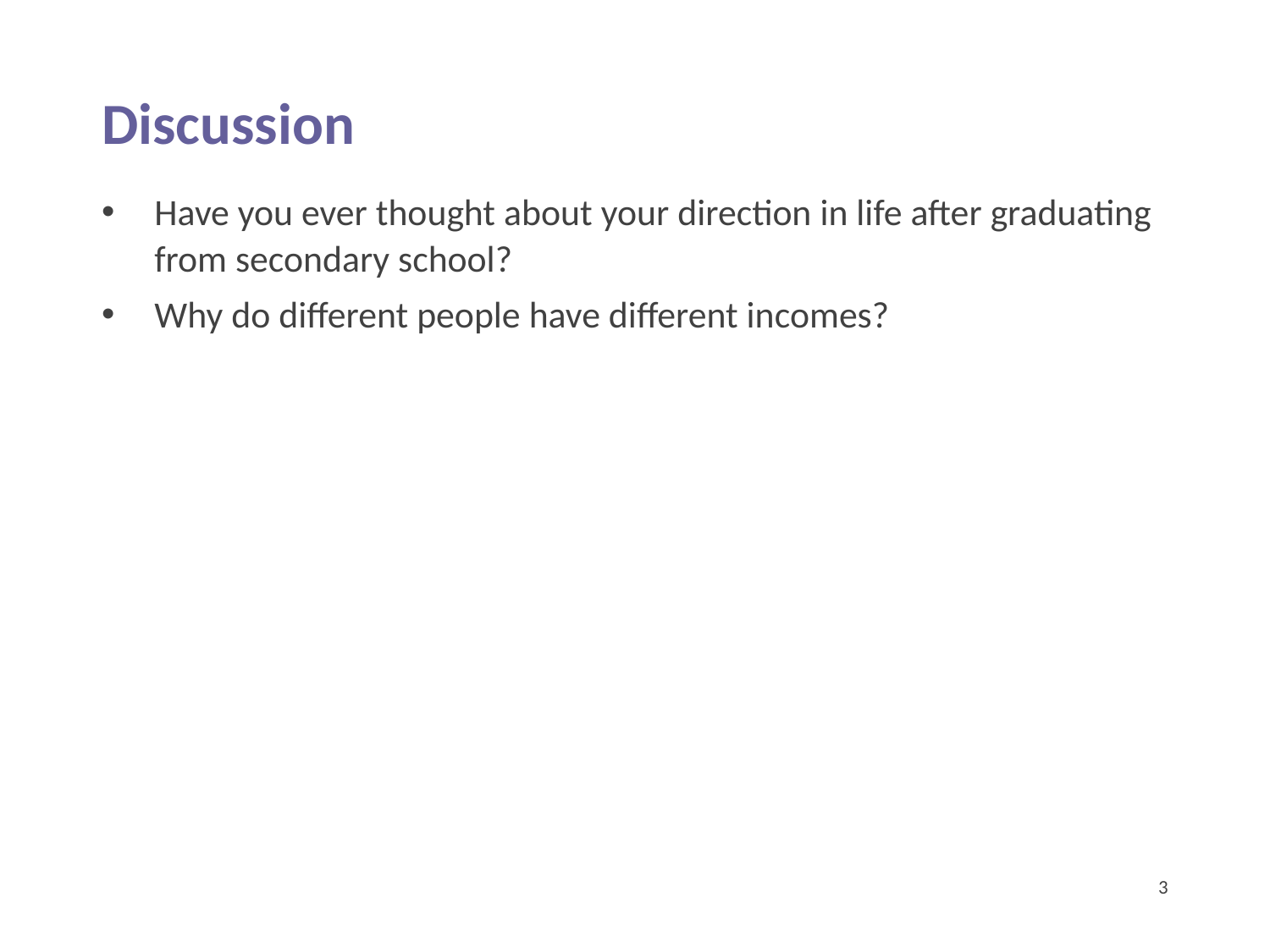

Discussion
Have you ever thought about your direction in life after graduating from secondary school?
Why do different people have different incomes?
3